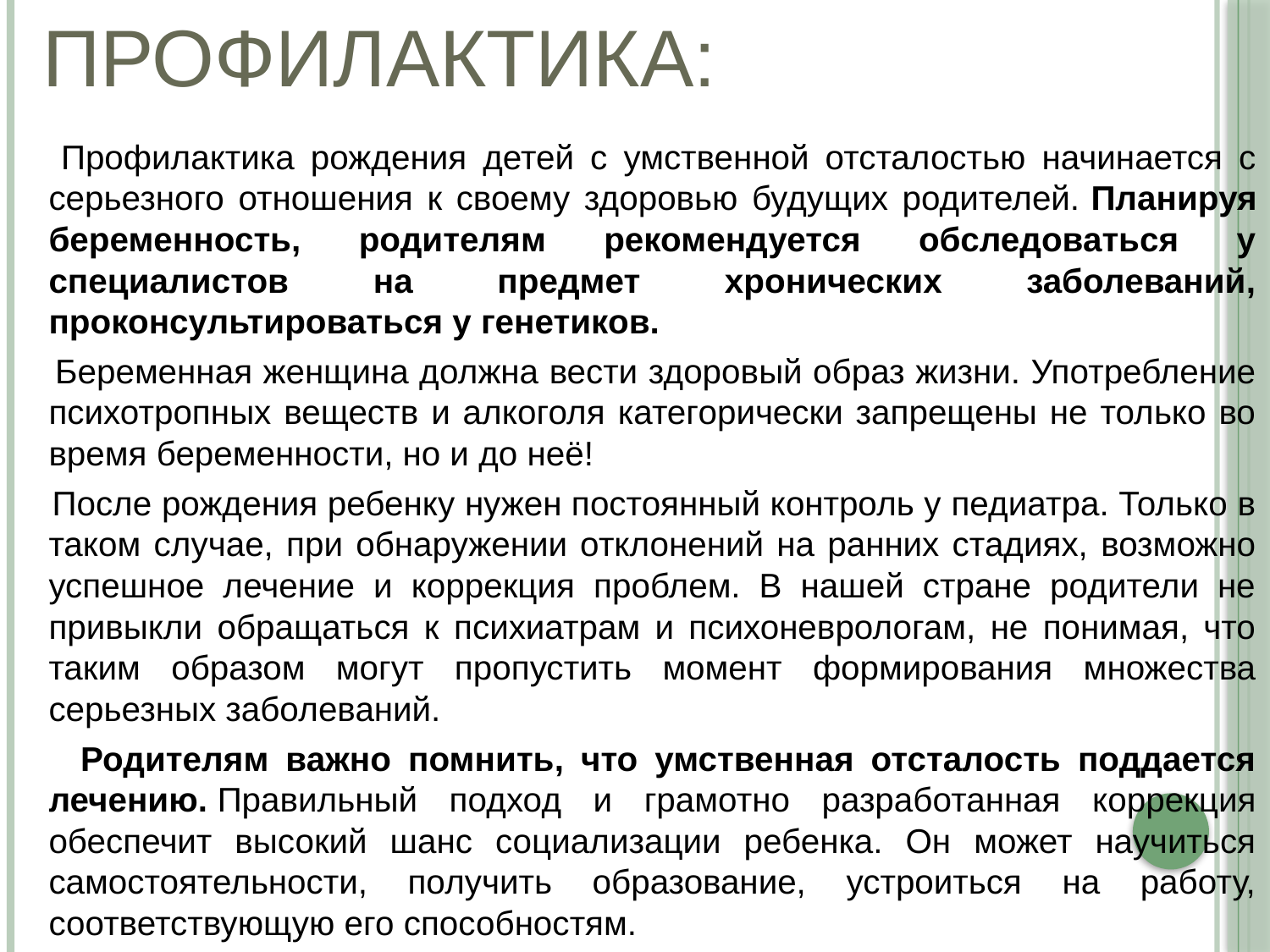

# Профилактика:
   Профилактика рождения детей с умственной отсталостью начинается с серьезного отношения к своему здоровью будущих родителей. Планируя беременность, родителям рекомендуется обследоваться у специалистов на предмет хронических заболеваний, проконсультироваться у генетиков.
    Беременная женщина должна вести здоровый образ жизни. Употребление психотропных веществ и алкоголя категорически запрещены не только во время беременности, но и до неё!
    После рождения ребенку нужен постоянный контроль у педиатра. Только в таком случае, при обнаружении отклонений на ранних стадиях, возможно успешное лечение и коррекция проблем. В нашей стране родители не привыкли обращаться к психиатрам и психоневрологам, не понимая, что таким образом могут пропустить момент формирования множества серьезных заболеваний.
    Родителям важно помнить, что умственная отсталость поддается лечению. Правильный подход и грамотно разработанная коррекция обеспечит высокий шанс социализации ребенка. Он может научиться самостоятельности, получить образование, устроиться на работу, соответствующую его способностям.